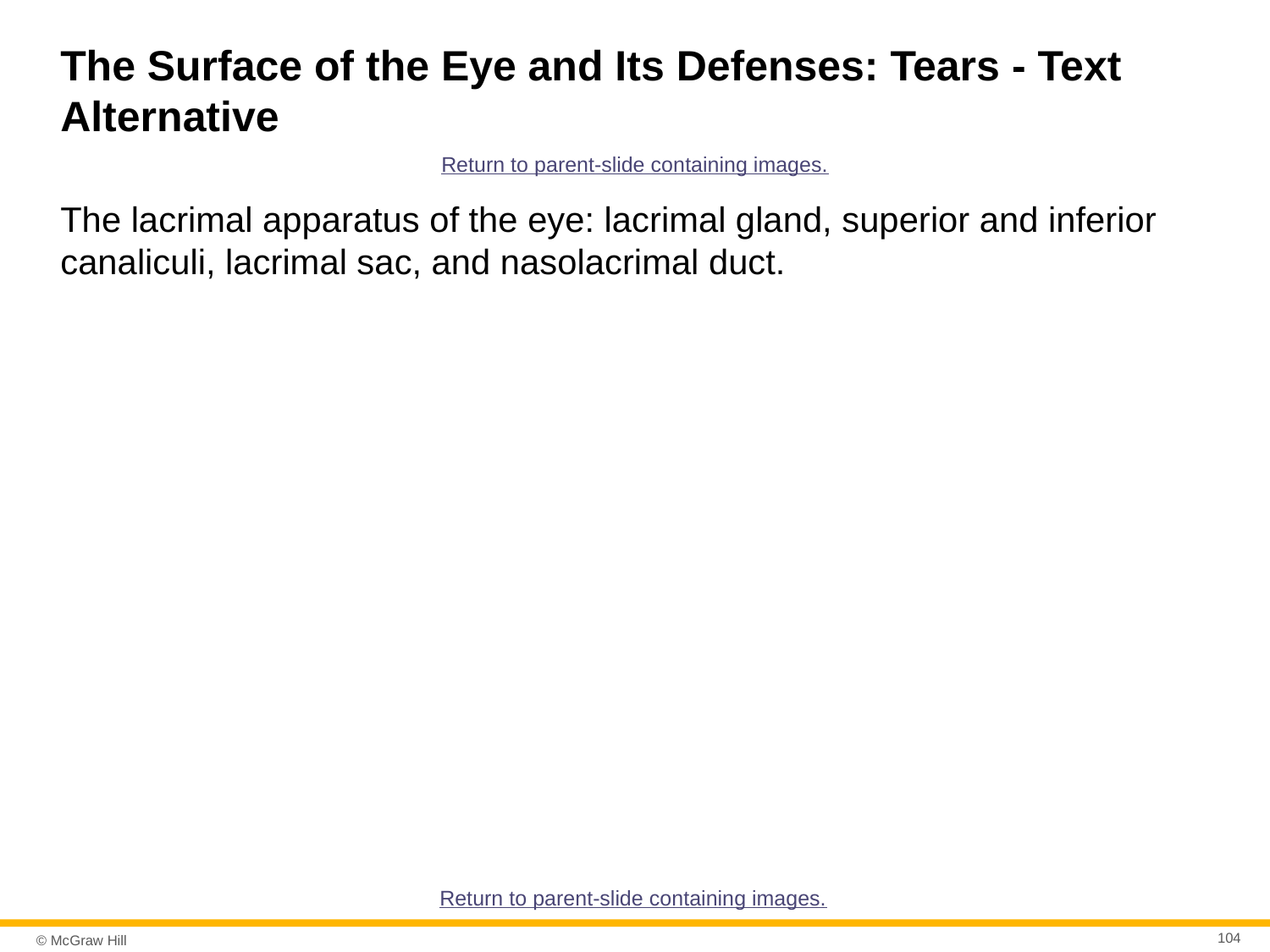

# The Surface of the Eye and Its Defenses: Tears - Text Alternative
Return to parent-slide containing images.
The lacrimal apparatus of the eye: lacrimal gland, superior and inferior canaliculi, lacrimal sac, and nasolacrimal duct.
Return to parent-slide containing images.